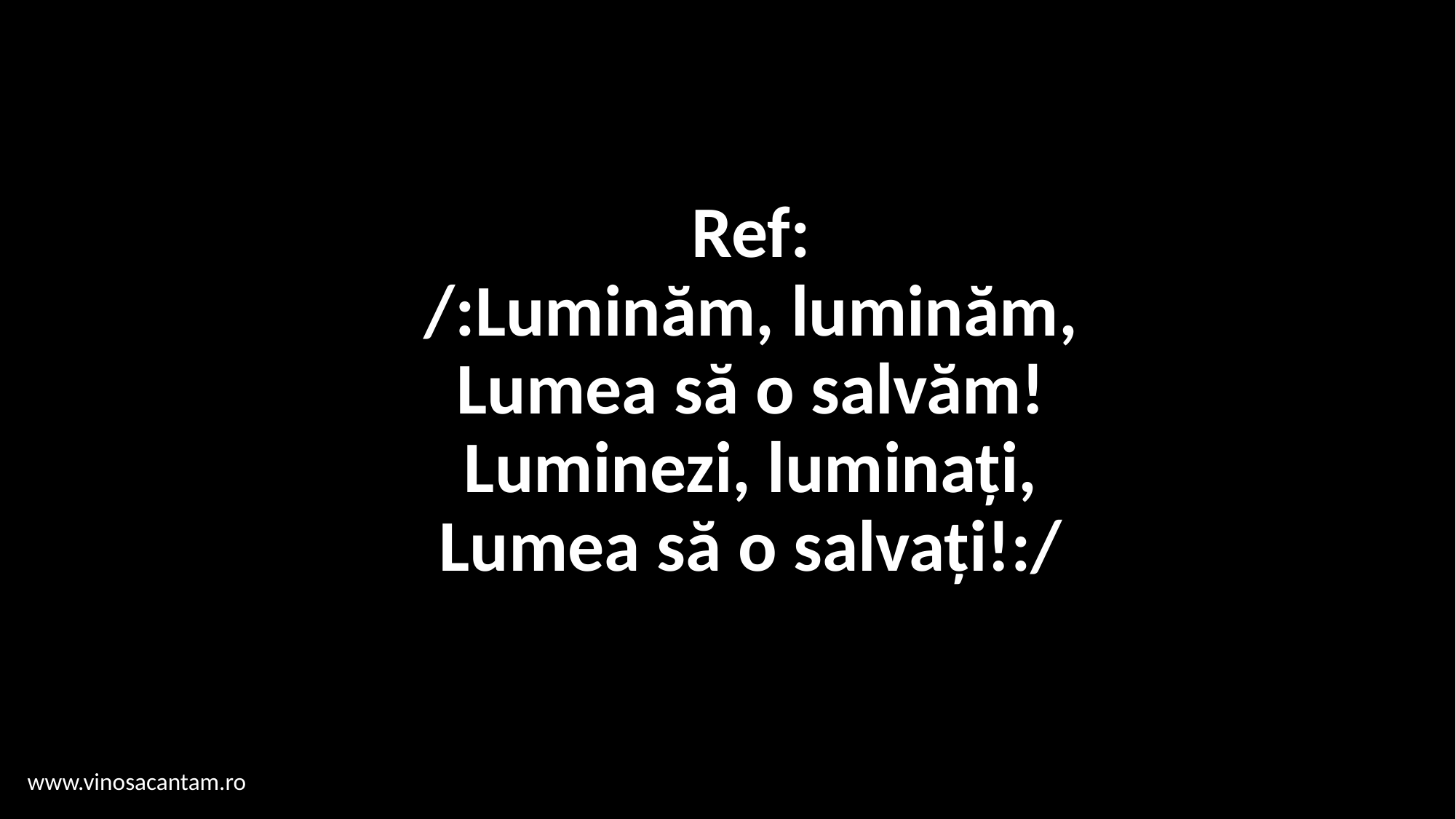

# Ref: /:Luminăm, luminăm, Lumea să o salvăm! Luminezi, luminați, Lumea să o salvați!:/
www.vinosacantam.ro